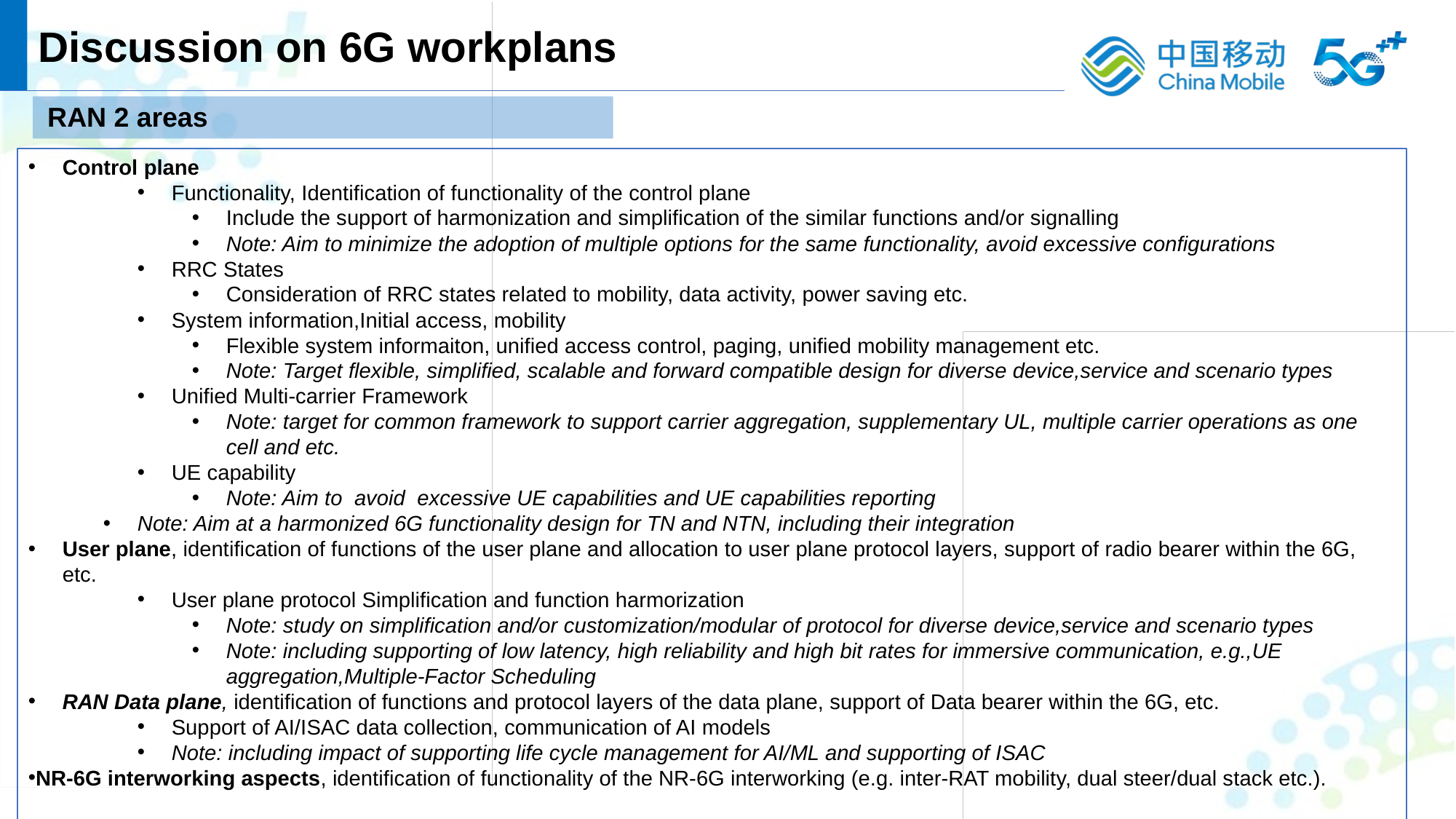

Discussion on 6G workplans
RAN 2 areas

Control plane
Functionality, Identification of functionality of the control plane
Include the support of harmonization and simplification of the similar functions and/or signalling
Note: Aim to minimize the adoption of multiple options for the same functionality, avoid excessive configurations
RRC States
Consideration of RRC states related to mobility, data activity, power saving etc.
System information,Initial access, mobility
Flexible system informaiton, unified access control, paging, unified mobility management etc.
Note: Target flexible, simplified, scalable and forward compatible design for diverse device,service and scenario types
Unified Multi-carrier Framework
Note: target for common framework to support carrier aggregation, supplementary UL, multiple carrier operations as one cell and etc.
UE capability
Note: Aim to  avoid  excessive UE capabilities and UE capabilities reporting
Note: Aim at a harmonized 6G functionality design for TN and NTN, including their integration
User plane, identification of functions of the user plane and allocation to user plane protocol layers, support of radio bearer within the 6G, etc.
User plane protocol Simplification and function harmorization
Note: study on simplification and/or customization/modular of protocol for diverse device,service and scenario types
Note: including supporting of low latency, high reliability and high bit rates for immersive communication, e.g.,UE aggregation,Multiple-Factor Scheduling
RAN Data plane, identification of functions and protocol layers of the data plane, support of Data bearer within the 6G, etc.
Support of AI/ISAC data collection, communication of AI models
Note: including impact of supporting life cycle management for AI/ML and supporting of ISAC
NR-6G interworking aspects, identification of functionality of the NR-6G interworking (e.g. inter-RAT mobility, dual steer/dual stack etc.).